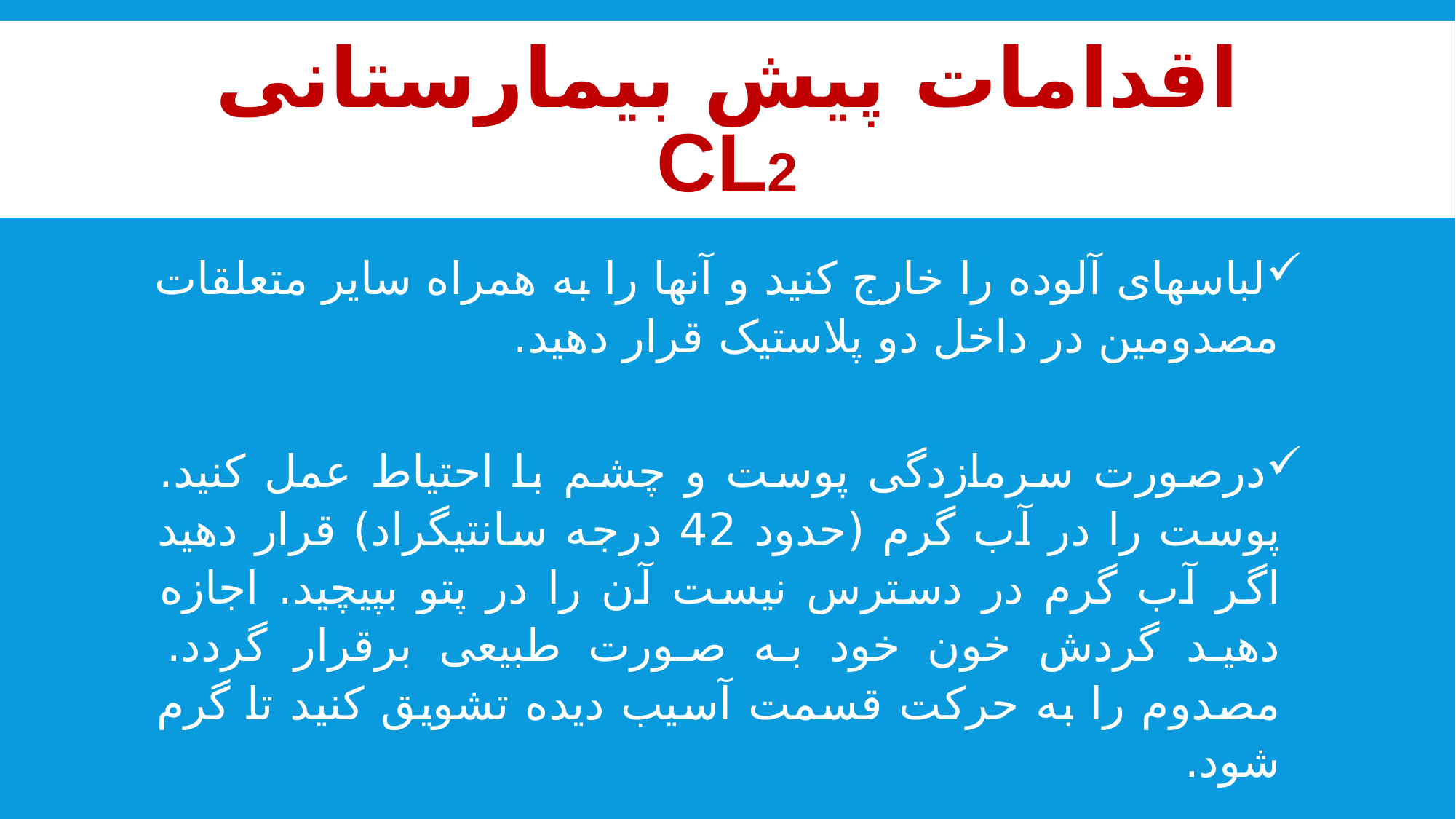

# اقدامات پیش بیمارستانی Cl2
لباسهای آلوده را خارج کنید و آنها را به همراه سایر متعلقات مصدومین در داخل دو پلاستیک قرار دهید.

درصورت سرمازدگی پوست و چشم با احتیاط عمل کنید. پوست را در آب گرم (حدود 42 درجه سانتیگراد) قرار دهید اگر آب گرم در دسترس نیست آن را در پتو بپیچید. اجازه دهید گردش خون خود به صورت طبیعی برقرار گردد. مصدوم را به حرکت قسمت آسیب دیده تشویق کنید تا گرم شود.